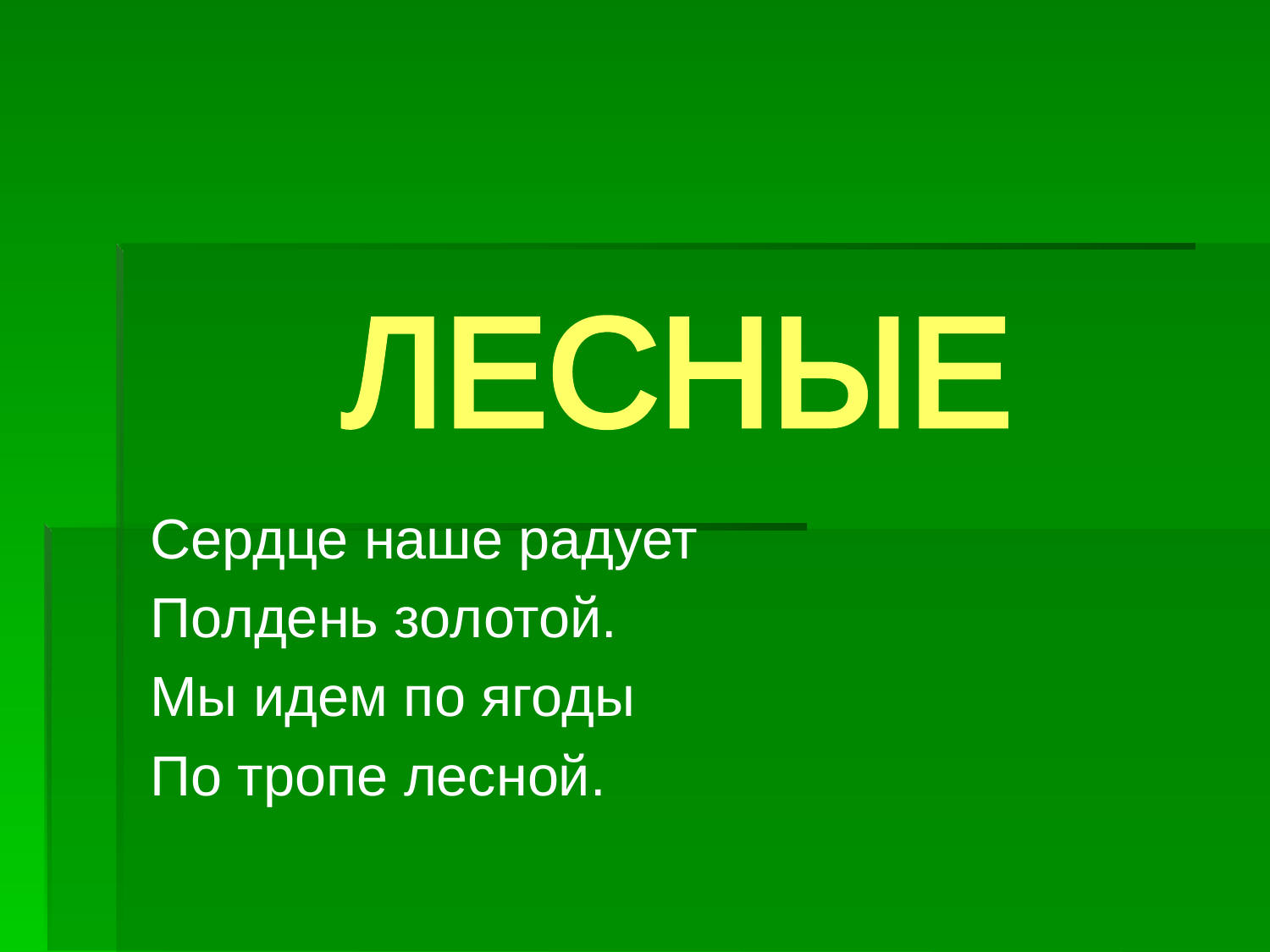

# ЛЕСНЫЕ
Сердце наше радует
Полдень золотой.
Мы идем по ягоды
По тропе лесной.